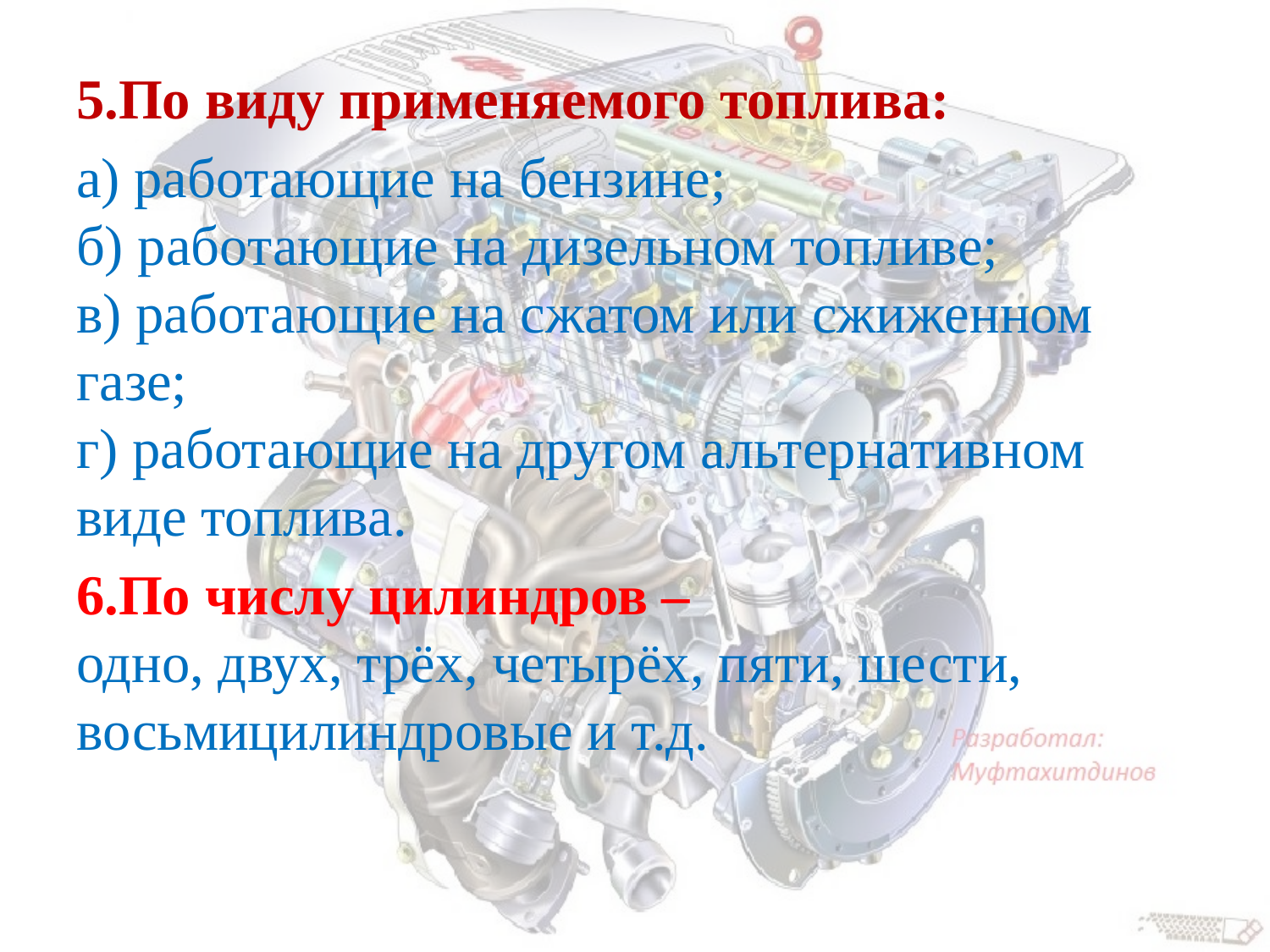

5.По виду применяемого топлива:
а) работающие на бензине;
б) работающие на дизельном топливе;
в) работающие на сжатом или сжиженном газе;
г) работающие на другом альтернативном виде топлива.
6.По числу цилиндров –
одно, двух, трёх, четырёх, пяти, шести, восьмицилиндровые и т.д.